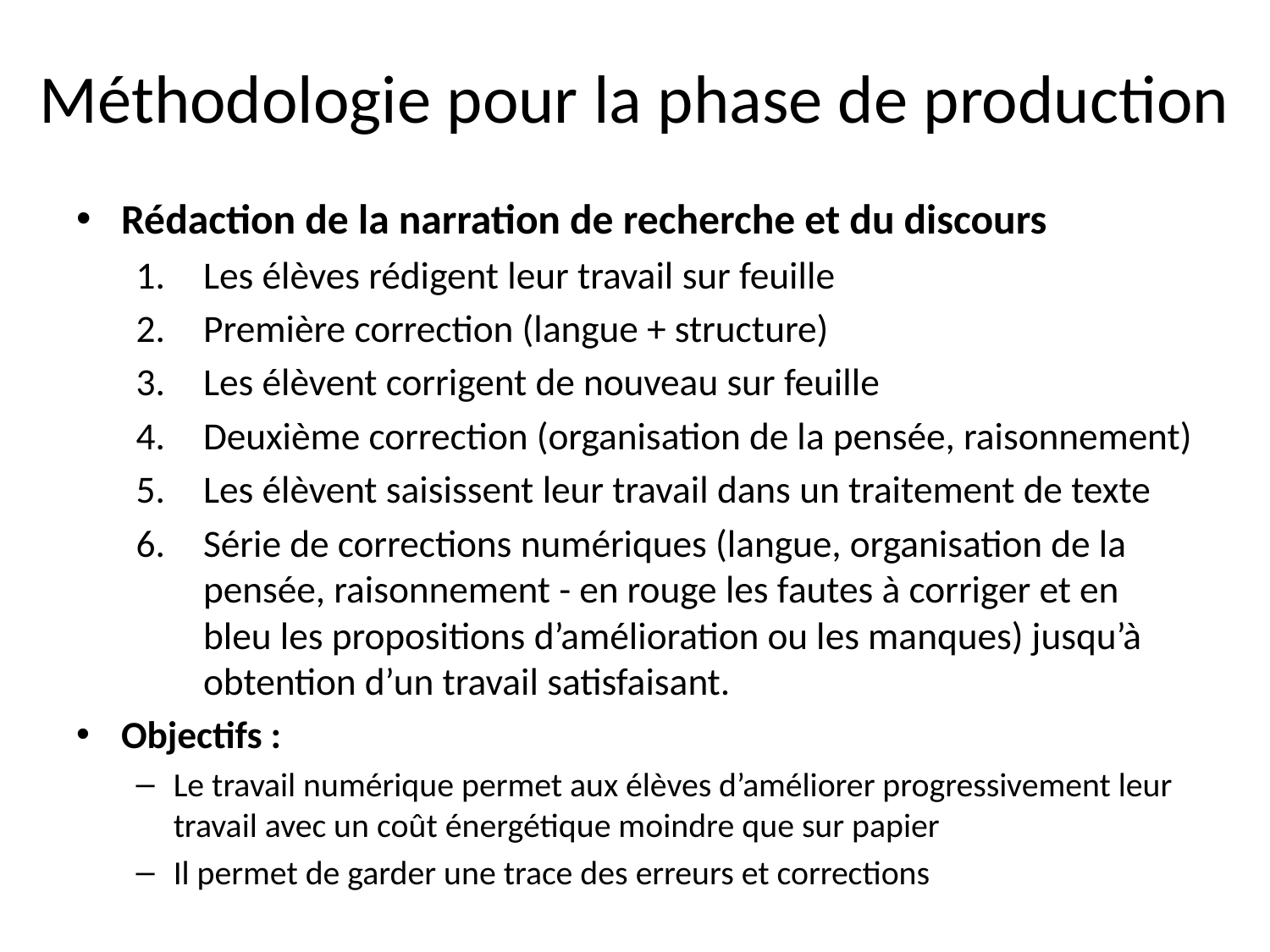

# Méthodologie pour la phase de production
Rédaction de la narration de recherche et du discours
Les élèves rédigent leur travail sur feuille
Première correction (langue + structure)
Les élèvent corrigent de nouveau sur feuille
Deuxième correction (organisation de la pensée, raisonnement)
Les élèvent saisissent leur travail dans un traitement de texte
Série de corrections numériques (langue, organisation de la pensée, raisonnement - en rouge les fautes à corriger et en bleu les propositions d’amélioration ou les manques) jusqu’à obtention d’un travail satisfaisant.
Objectifs :
Le travail numérique permet aux élèves d’améliorer progressivement leur travail avec un coût énergétique moindre que sur papier
Il permet de garder une trace des erreurs et corrections